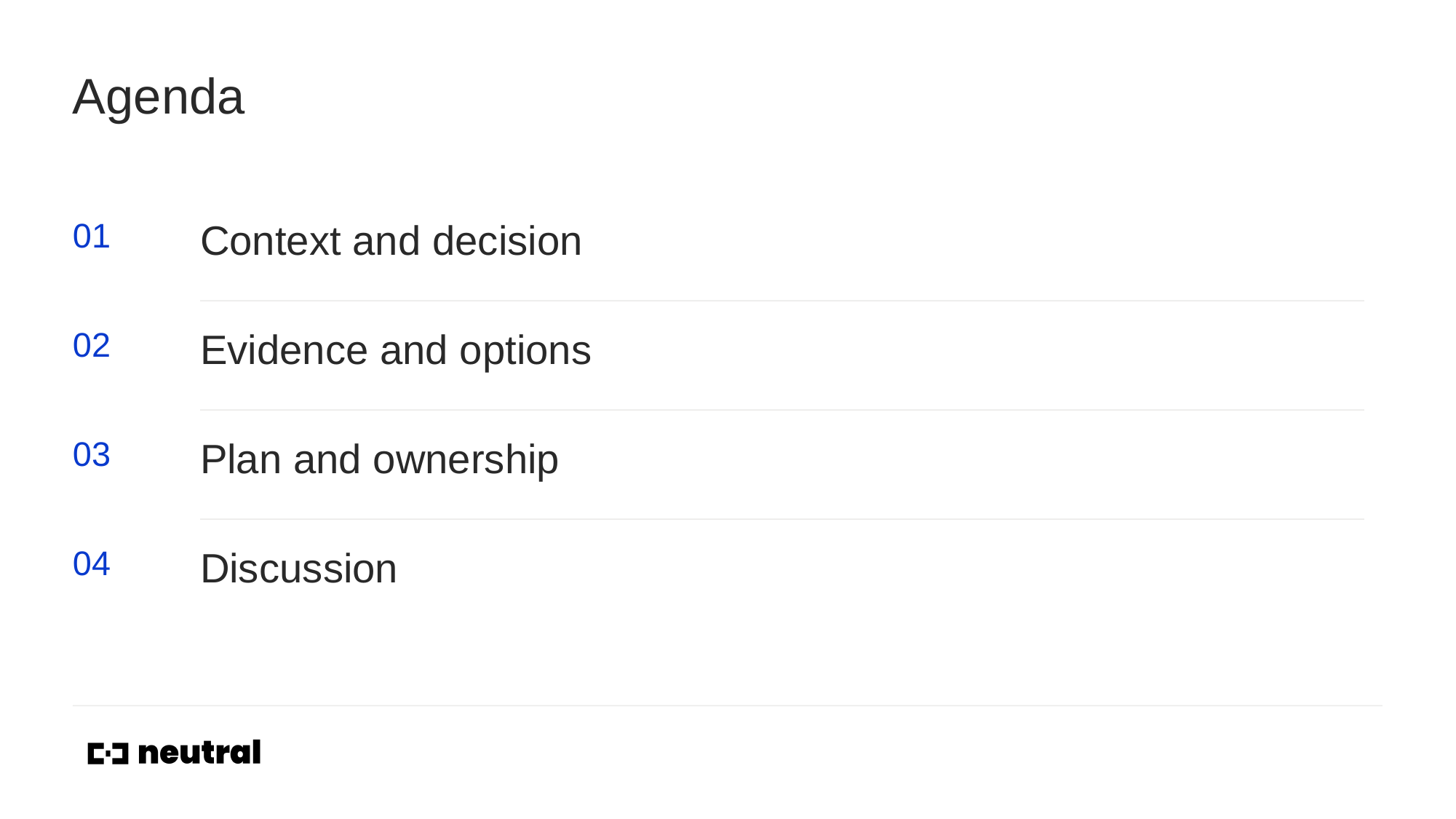

# Agenda
01
Context and decision

02
Evidence and options

03
Plan and ownership

04
Discussion